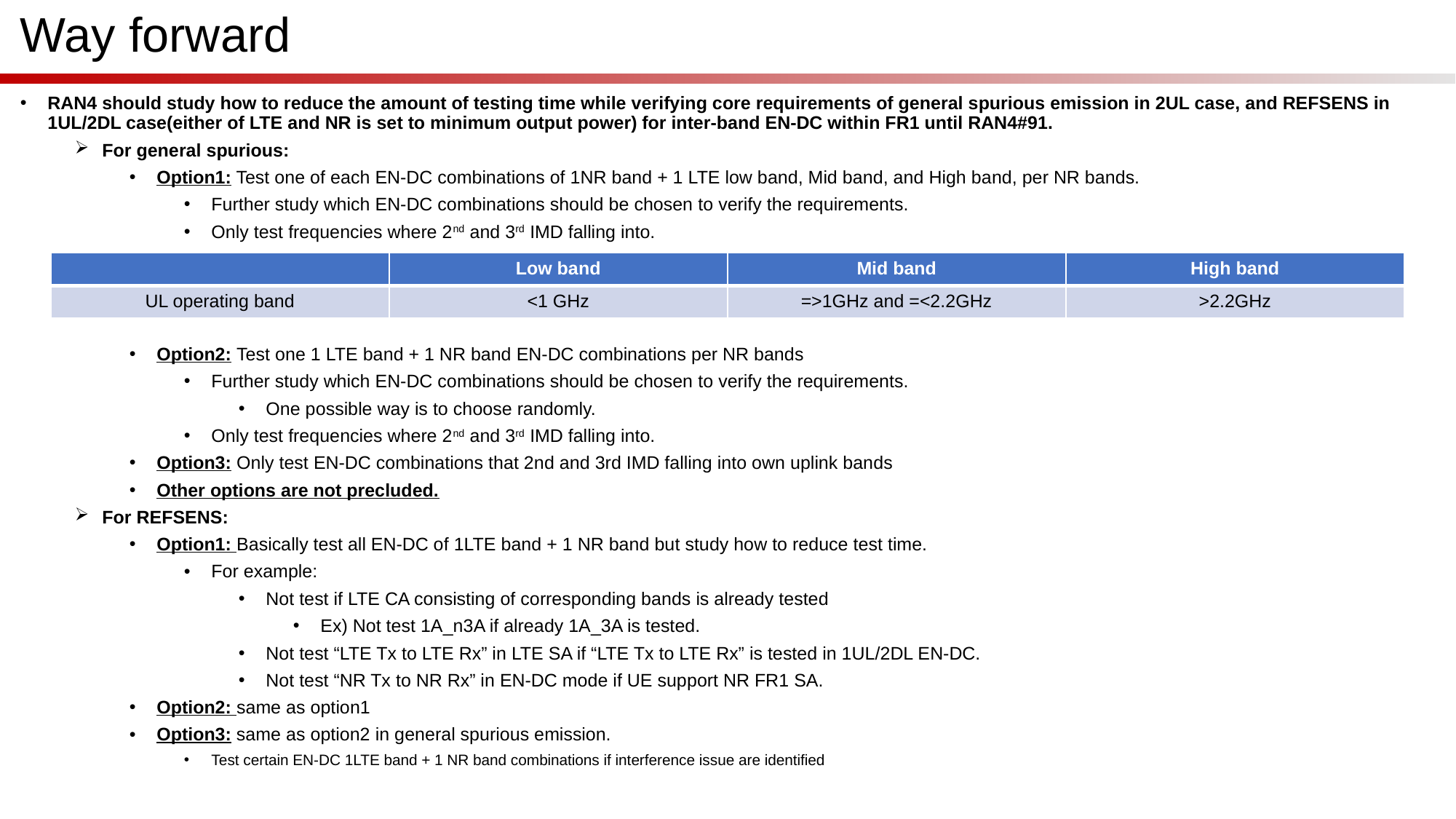

# Way forward
RAN4 should study how to reduce the amount of testing time while verifying core requirements of general spurious emission in 2UL case, and REFSENS in 1UL/2DL case(either of LTE and NR is set to minimum output power) for inter-band EN-DC within FR1 until RAN4#91.
For general spurious:
Option1: Test one of each EN-DC combinations of 1NR band + 1 LTE low band, Mid band, and High band, per NR bands.
Further study which EN-DC combinations should be chosen to verify the requirements.
Only test frequencies where 2nd and 3rd IMD falling into.

Option2: Test one 1 LTE band + 1 NR band EN-DC combinations per NR bands
Further study which EN-DC combinations should be chosen to verify the requirements.
One possible way is to choose randomly.
Only test frequencies where 2nd and 3rd IMD falling into.
Option3: Only test EN-DC combinations that 2nd and 3rd IMD falling into own uplink bands
Other options are not precluded.
For REFSENS:
Option1: Basically test all EN-DC of 1LTE band + 1 NR band but study how to reduce test time.
For example:
Not test if LTE CA consisting of corresponding bands is already tested
Ex) Not test 1A_n3A if already 1A_3A is tested.
Not test “LTE Tx to LTE Rx” in LTE SA if “LTE Tx to LTE Rx” is tested in 1UL/2DL EN-DC.
Not test “NR Tx to NR Rx” in EN-DC mode if UE support NR FR1 SA.
Option2: same as option1
Option3: same as option2 in general spurious emission.
Test certain EN-DC 1LTE band + 1 NR band combinations if interference issue are identified
|  | Low band | Mid band | High band |
| --- | --- | --- | --- |
| UL operating band | <1 GHz | =>1GHz and =<2.2GHz | >2.2GHz |